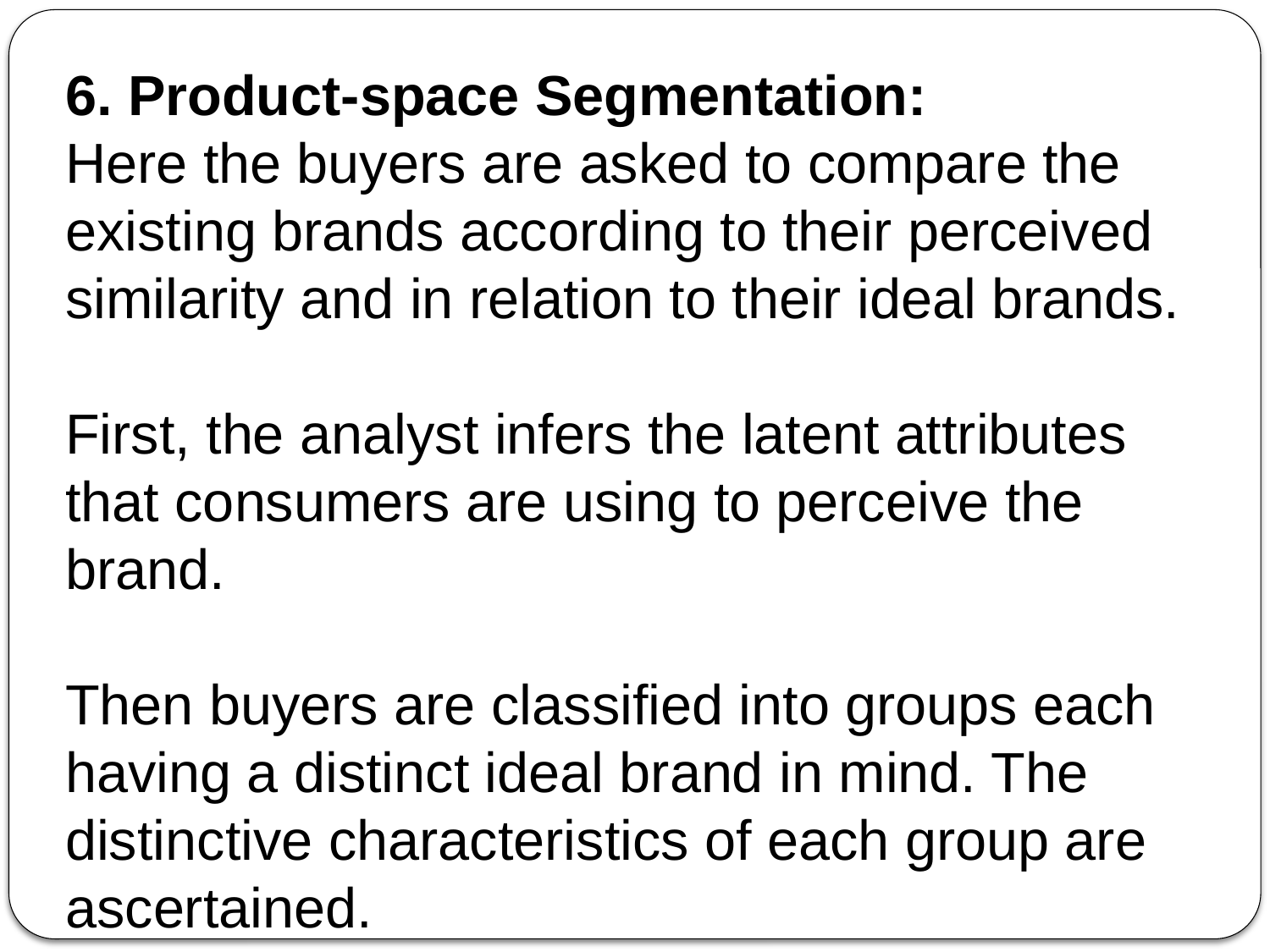

6. Product-space Segmentation:
Here the buyers are asked to compare the existing brands according to their perceived similarity and in relation to their ideal brands.

First, the analyst infers the latent attributes that consumers are using to perceive the brand.

Then buyers are classified into groups each having a distinct ideal brand in mind. The distinctive characteristics of each group are ascertained.